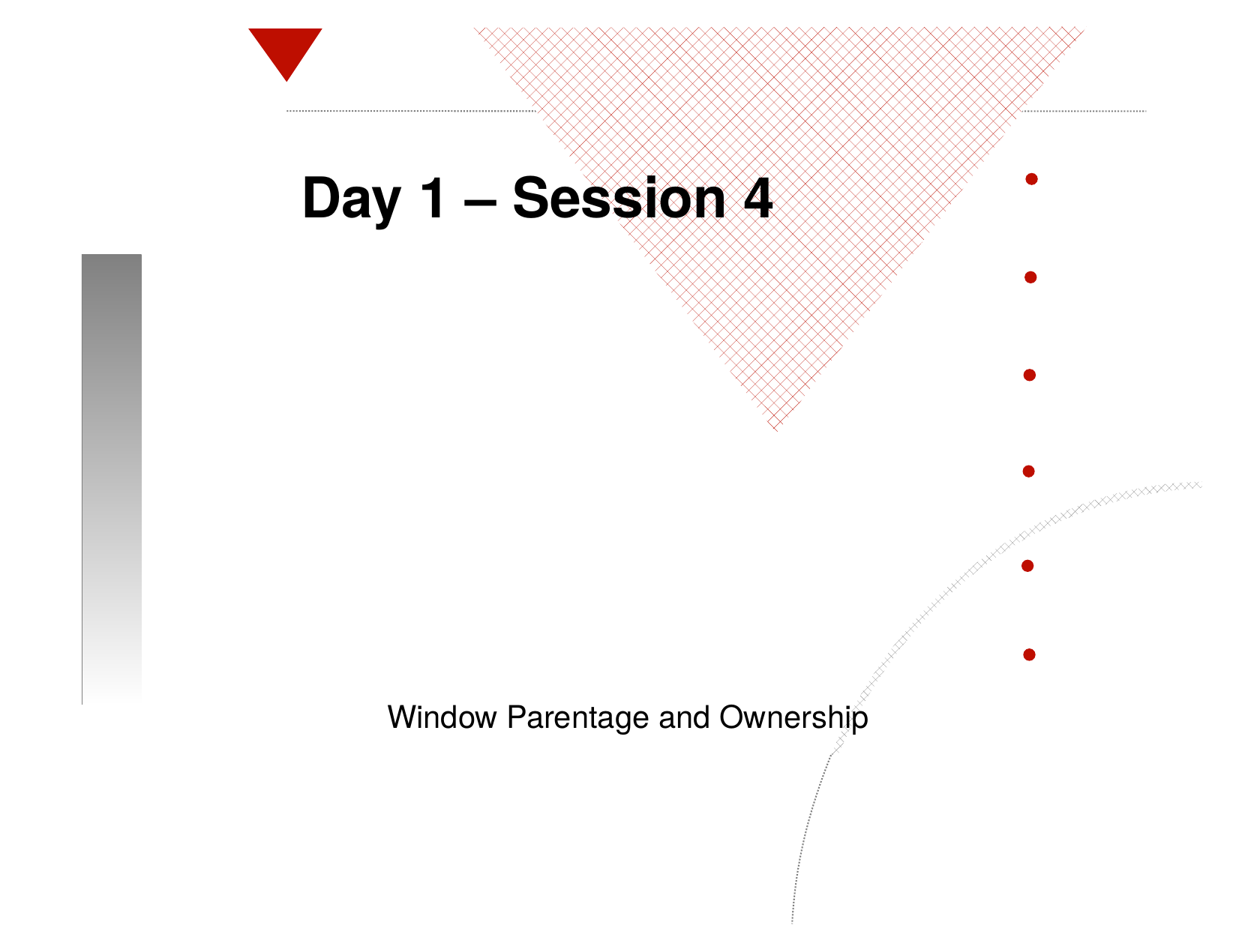

# Day 1 – Session 4
Window Parentage and Ownership